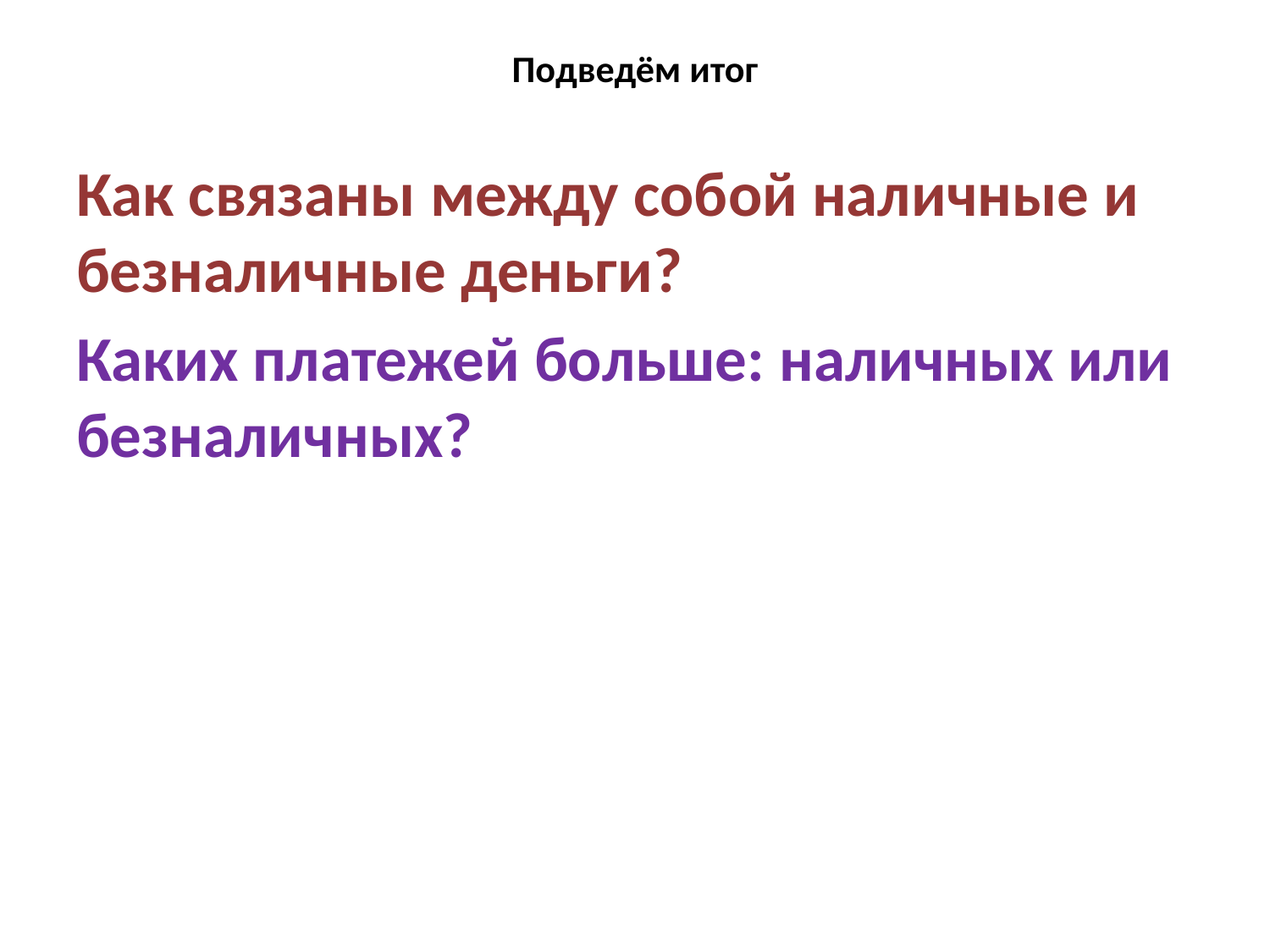

# Подведём итог
Как связаны между собой наличные и безналичные деньги?
Каких платежей больше: наличных или безналичных?